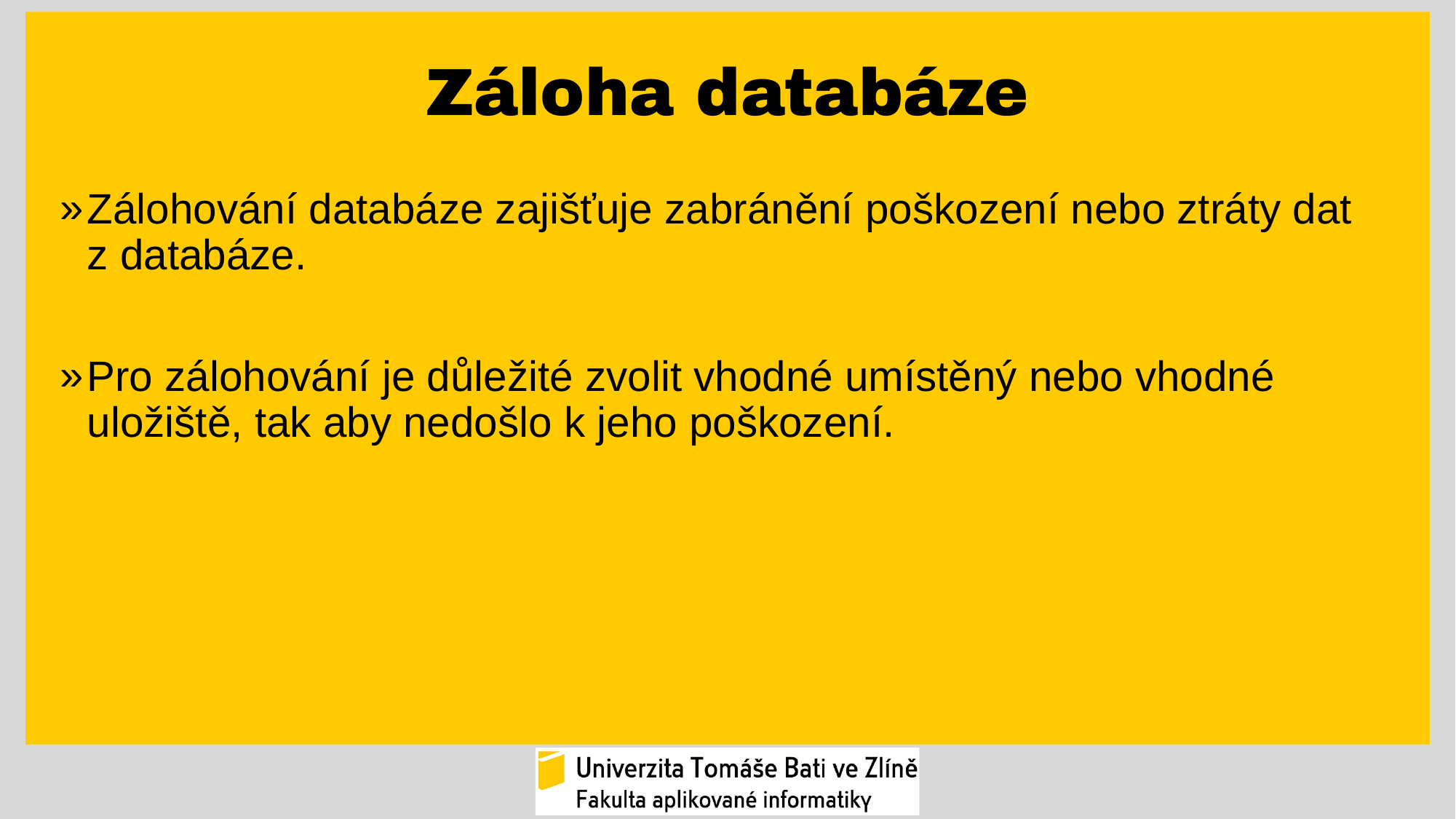

# Záloha databáze
Zálohování databáze zajišťuje zabránění poškození nebo ztráty dat z databáze.

Pro zálohování je důležité zvolit vhodné umístěný nebo vhodné uložiště, tak aby nedošlo k jeho poškození.